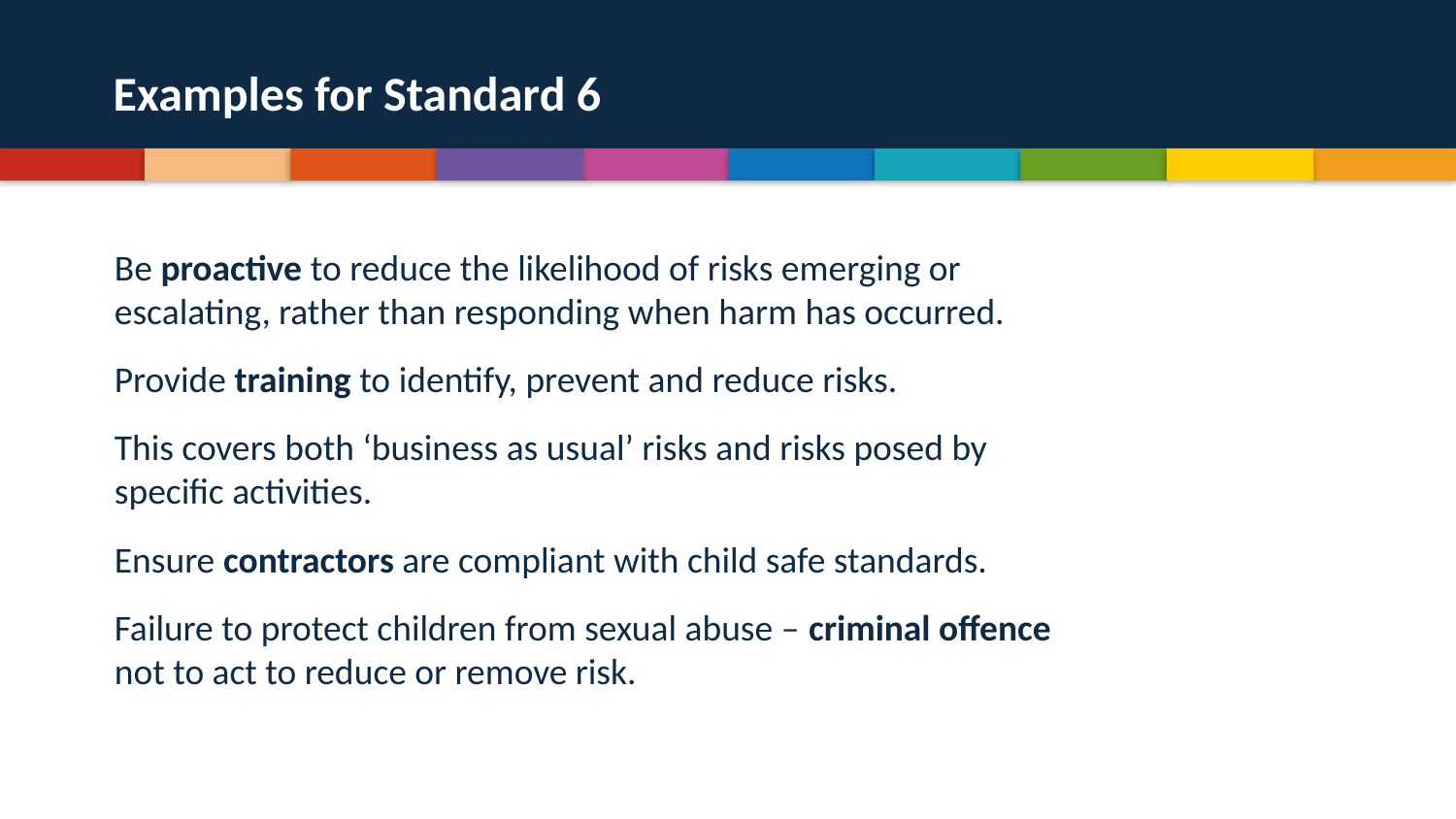

# Examples for Standard 6
Be proactive to reduce the likelihood of risks emerging or escalating, rather than responding when harm has occurred.
Provide training to identify, prevent and reduce risks.
This covers both ‘business as usual’ risks and risks posed by specific activities.
Ensure contractors are compliant with child safe standards.
Failure to protect children from sexual abuse – criminal offence not to act to reduce or remove risk.